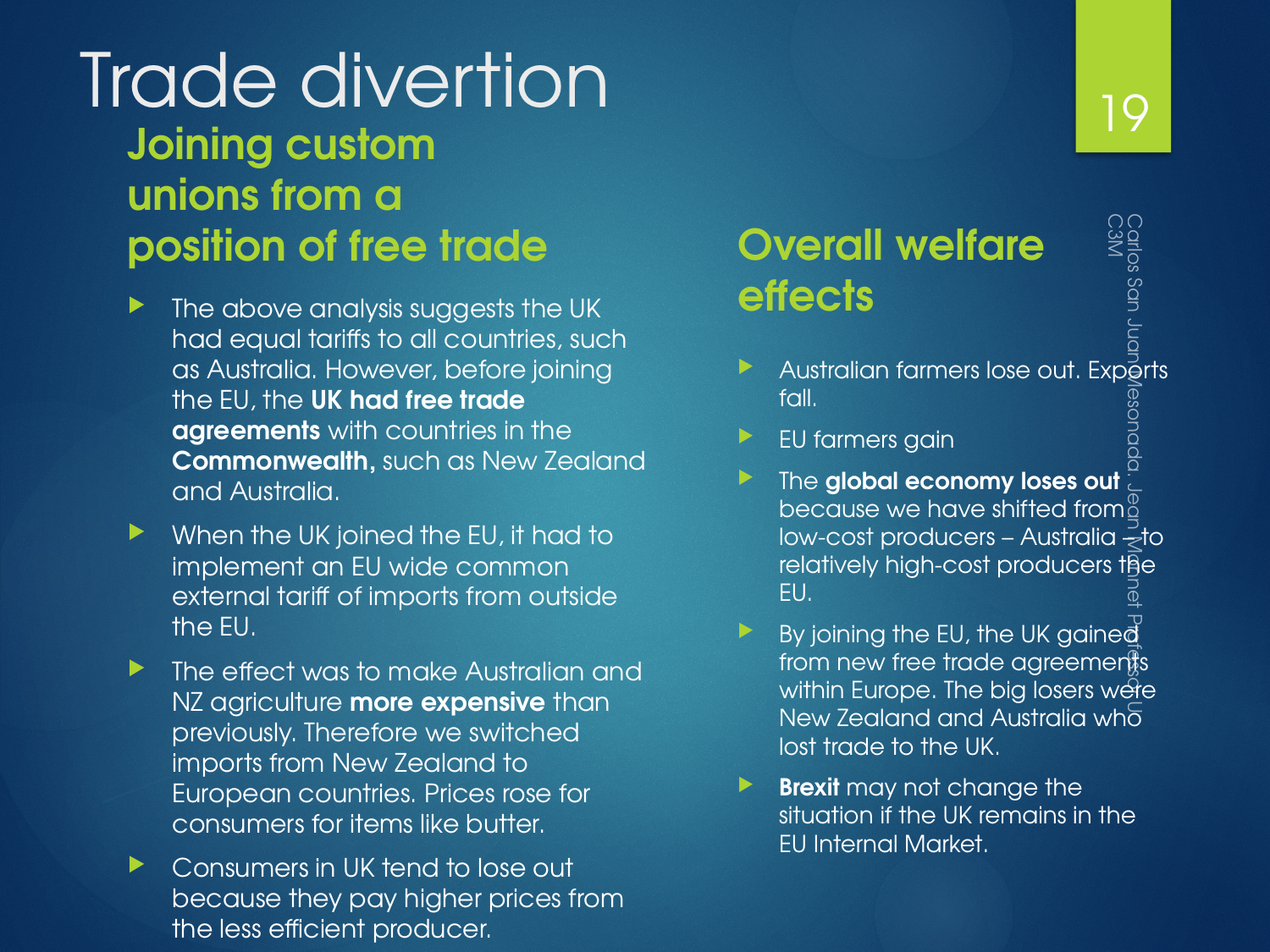

# Trade divertion
19
Overall welfare effects
Joining custom unions from a position of free trade

The above analysis suggests the UK had equal tariffs to all countries, such as Australia. However, before joining the EU, the UK had free trade agreements with countries in the Commonwealth, such as New Zealand and Australia.
When the UK joined the EU, it had to implement an EU wide common external tariff of imports from outside the EU.
The effect was to make Australian and NZ agriculture more expensive than previously. Therefore we switched imports from New Zealand to European countries. Prices rose for consumers for items like butter.
Consumers in UK tend to lose out because they pay higher prices from the less efficient producer.

Australian farmers lose out. Exports fall.
EU farmers gain
The global economy loses out because we have shifted from low-cost producers – Australia – to relatively high-cost producers the EU.
By joining the EU, the UK gained from new free trade agreements within Europe. The big losers were New Zealand and Australia who lost trade to the UK.
Brexit may not change the situation if the UK remains in the EU Internal Market.

Carlos San Juan Mesonada. Jean Monnet Professor UC3M